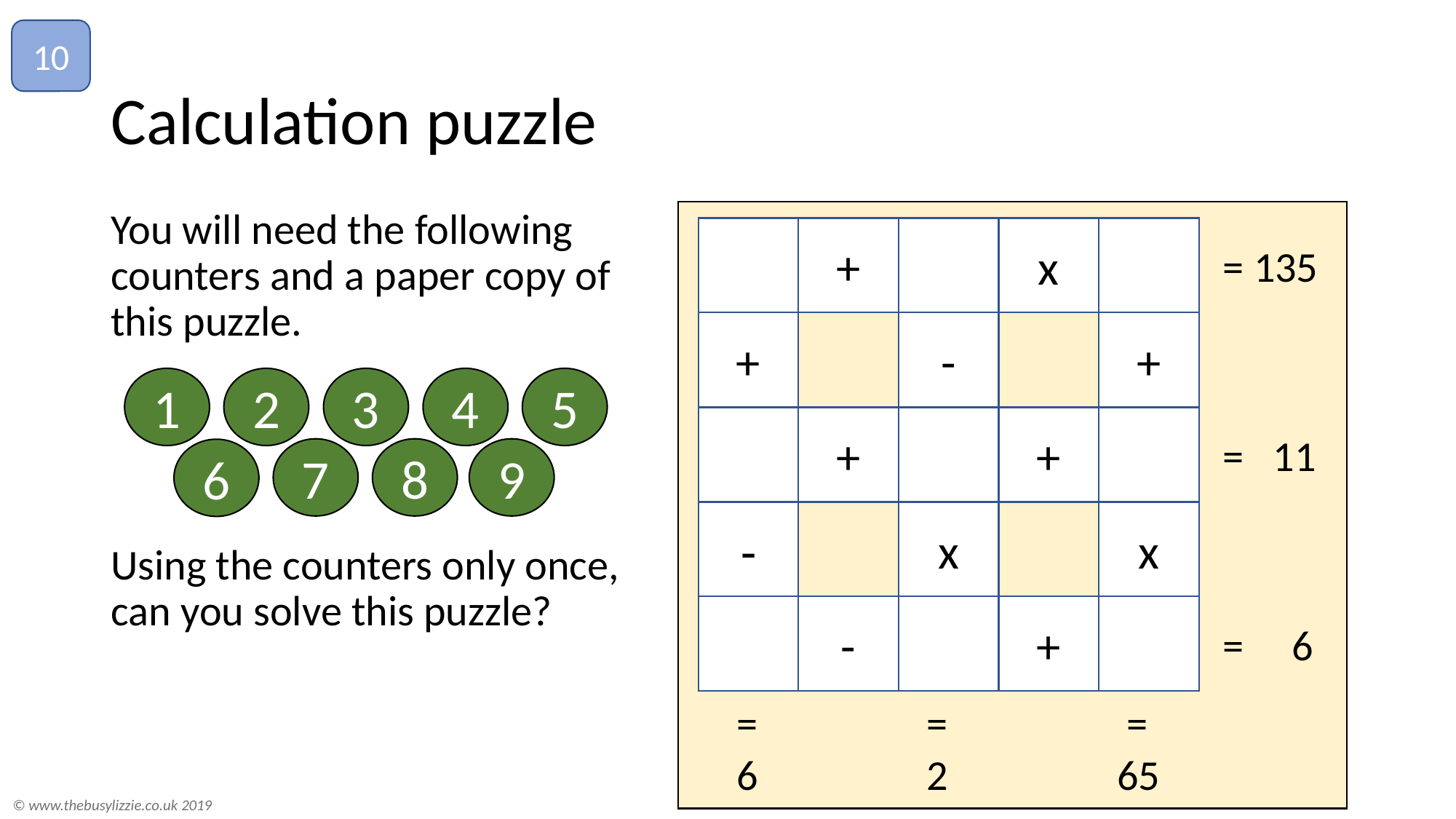

10
# Calculation puzzle
You will need the following counters and a paper copy of this puzzle.
Using the counters only once, can you solve this puzzle?

+

x
+
+

-

+

+
x
-

x

-

+
= 135
1
2
3
4
5
9
8
7
6
=   11
=     6
 =
65
 =
 6
 =
 2
© www.thebusylizzie.co.uk 2019